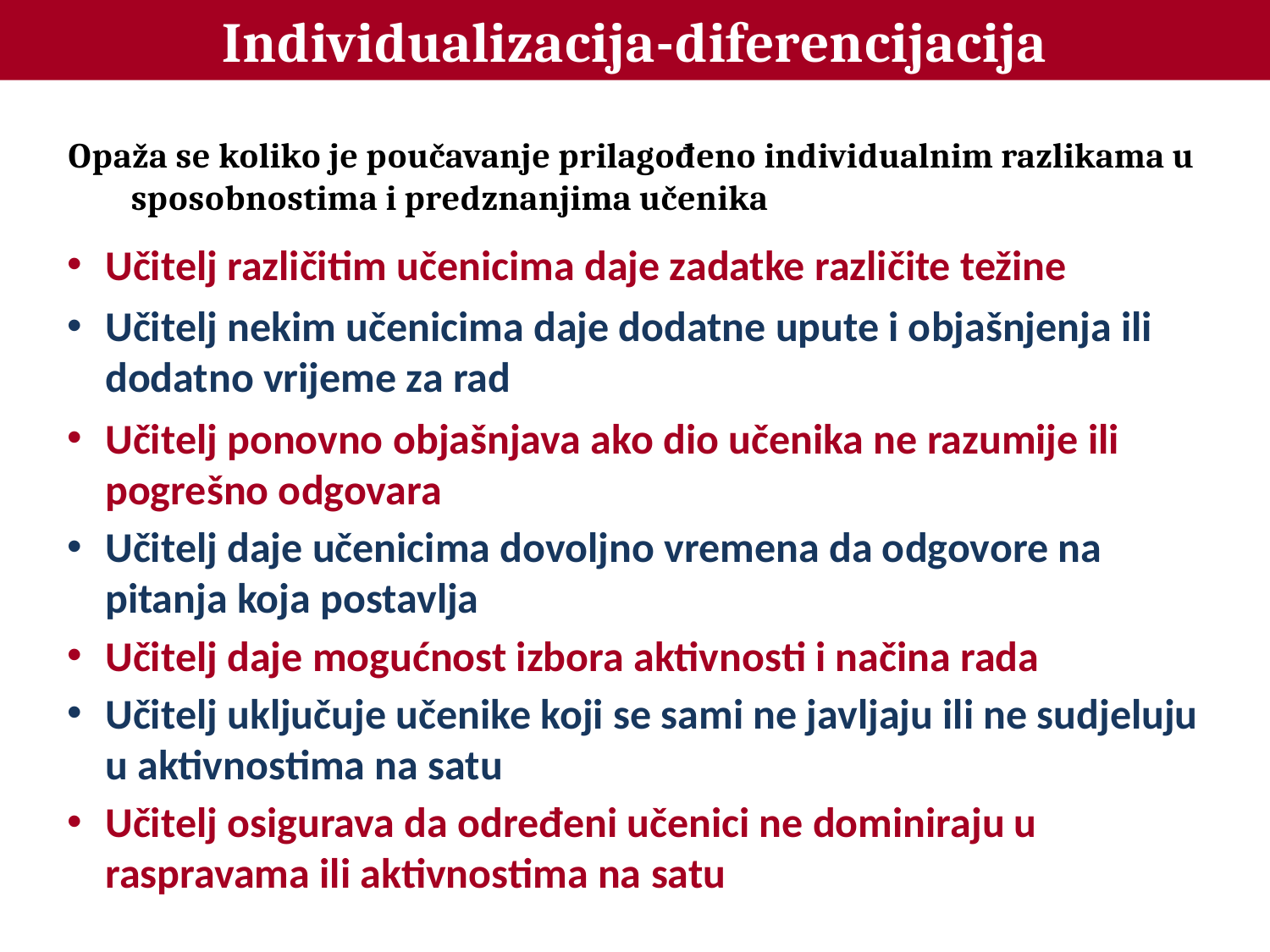

Individualizacija-diferencijacija
Opaža se koliko je poučavanje prilagođeno individualnim razlikama u sposobnostima i predznanjima učenika
Učitelj različitim učenicima daje zadatke različite težine
Učitelj nekim učenicima daje dodatne upute i objašnjenja ili dodatno vrijeme za rad
Učitelj ponovno objašnjava ako dio učenika ne razumije ili pogrešno odgovara
Učitelj daje učenicima dovoljno vremena da odgovore na pitanja koja postavlja
Učitelj daje mogućnost izbora aktivnosti i načina rada
Učitelj uključuje učenike koji se sami ne javljaju ili ne sudjeluju u aktivnostima na satu
Učitelj osigurava da određeni učenici ne dominiraju u raspravama ili aktivnostima na satu